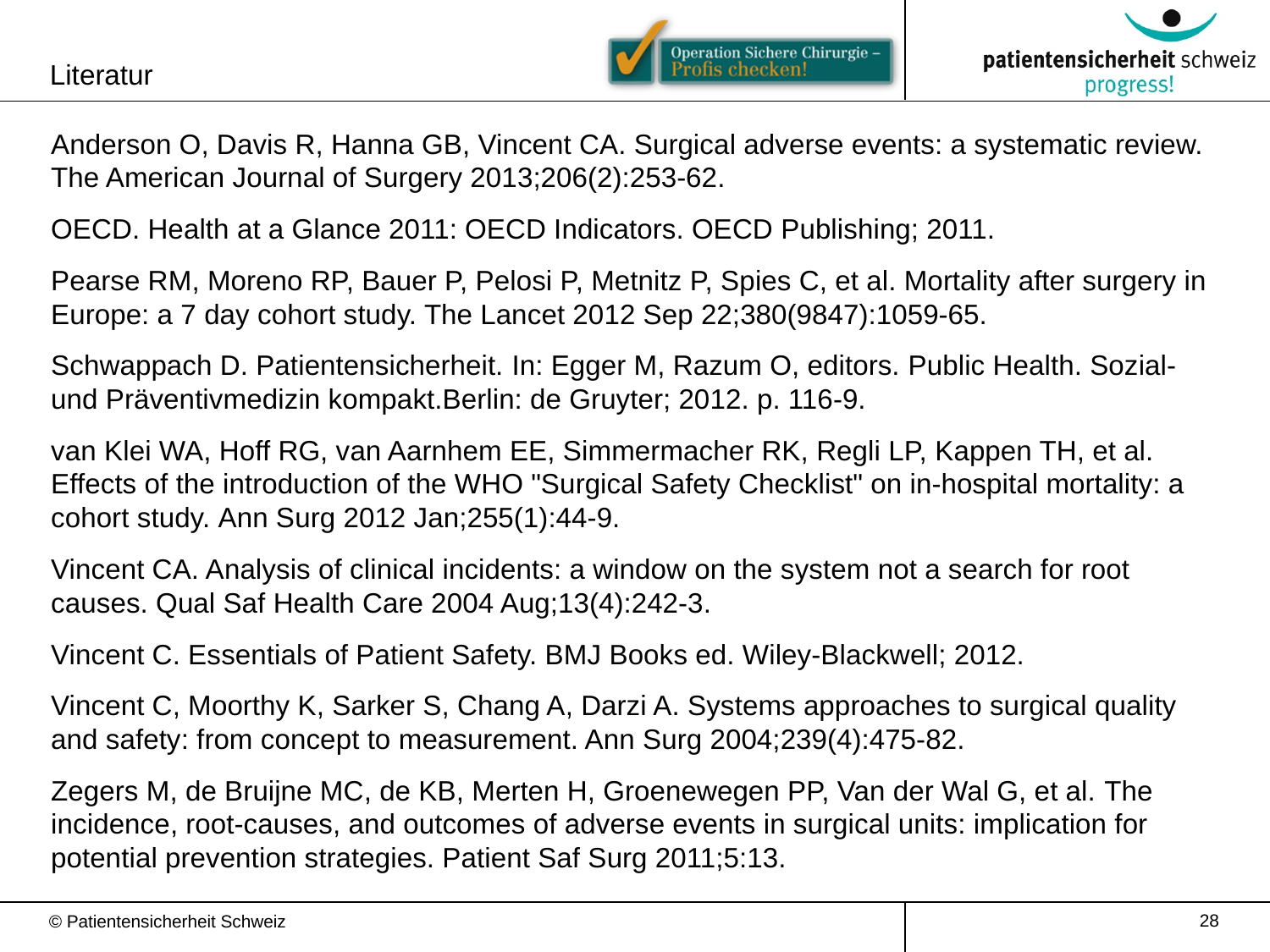

Literatur
Anderson O, Davis R, Hanna GB, Vincent CA. Surgical adverse events: a systematic review. The American Journal of Surgery 2013;206(2):253-62.
OECD. Health at a Glance 2011: OECD Indicators. OECD Publishing; 2011.
Pearse RM, Moreno RP, Bauer P, Pelosi P, Metnitz P, Spies C, et al. Mortality after surgery in Europe: a 7 day cohort study. The Lancet 2012 Sep 22;380(9847):1059-65.
Schwappach D. Patientensicherheit. In: Egger M, Razum O, editors. Public Health. Sozial- und Präventivmedizin kompakt.Berlin: de Gruyter; 2012. p. 116-9.
van Klei WA, Hoff RG, van Aarnhem EE, Simmermacher RK, Regli LP, Kappen TH, et al. Effects of the introduction of the WHO "Surgical Safety Checklist" on in-hospital mortality: a cohort study. Ann Surg 2012 Jan;255(1):44-9.
Vincent CA. Analysis of clinical incidents: a window on the system not a search for root causes. Qual Saf Health Care 2004 Aug;13(4):242-3.
Vincent C. Essentials of Patient Safety. BMJ Books ed. Wiley-Blackwell; 2012.
Vincent C, Moorthy K, Sarker S, Chang A, Darzi A. Systems approaches to surgical quality and safety: from concept to measurement. Ann Surg 2004;239(4):475-82.
Zegers M, de Bruijne MC, de KB, Merten H, Groenewegen PP, Van der Wal G, et al. The incidence, root-causes, and outcomes of adverse events in surgical units: implication for potential prevention strategies. Patient Saf Surg 2011;5:13.

28
© Patientensicherheit Schweiz